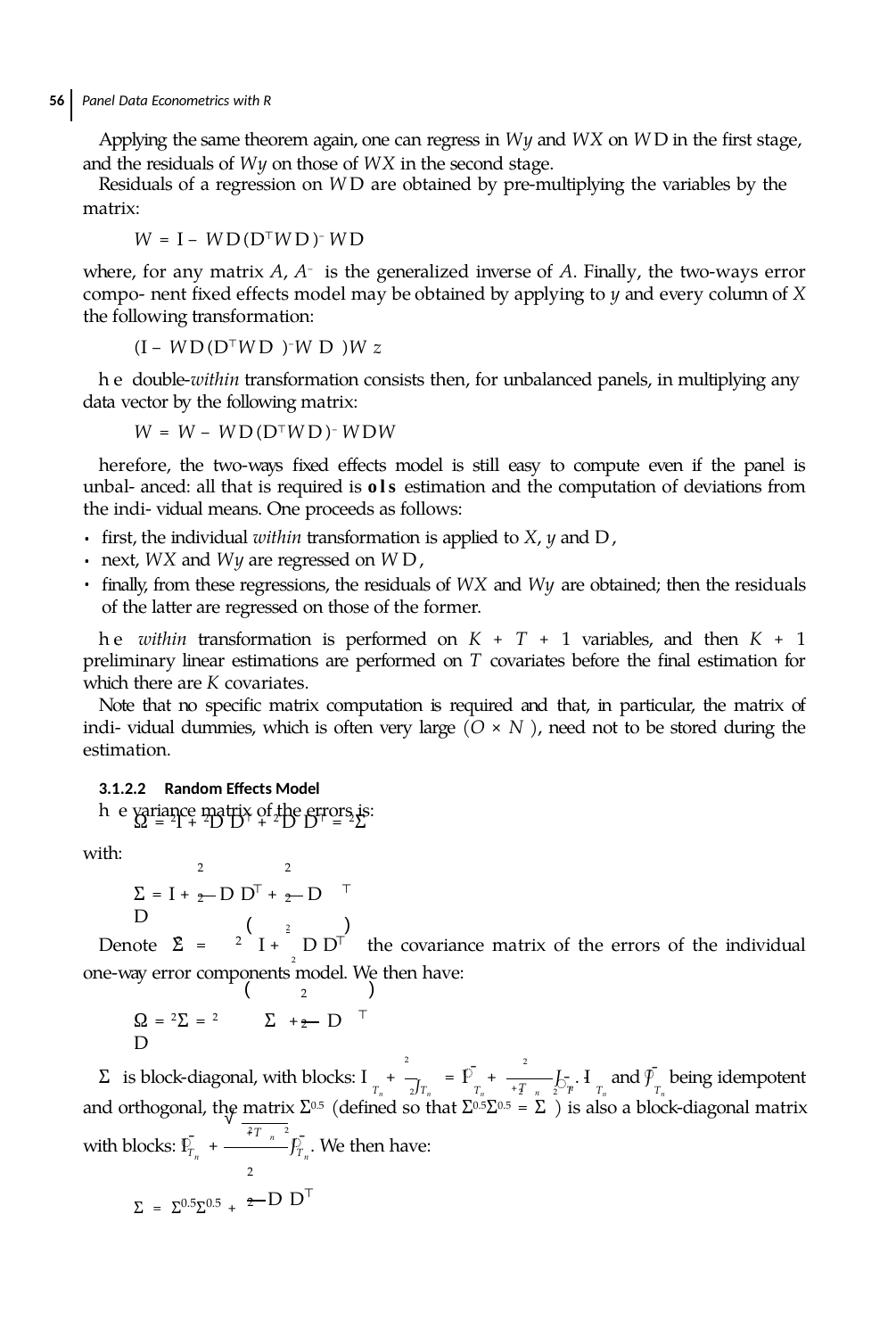

56  Panel Data Econometrics with R

Applying the same theorem again, one can regress in Wy and WX on W D in the ﬁrst stage, and the residuals of Wy on those of WX in the second stage.
Residuals of a regression on W D are obtained by pre-multiplying the variables by the matrix:

W = I – W D (D⊤W D )–W D

where, for any matrix A, A–  is the generalized inverse of A. Finally, the two-ways error compo- nent ﬁxed effects model may be obtained by applying to y and every column of X the following transformation:
(I – W D (D⊤W D )–W D )W z

he double-within transformation consists then, for unbalanced panels, in multiplying any data vector by the following matrix:
W = W – W D (D⊤W D )–W DW

herefore, the two-ways ﬁxed effects model is still easy to compute even if the panel is unbal- anced: all that is required is ols estimation and the computation of deviations from the indi- vidual means. One proceeds as follows:
ﬁrst, the individual within transformation is applied to X, y and D ,
next, WX and Wy are regressed on W D ,
ﬁnally, from these regressions, the residuals of WX and Wy are obtained; then the residuals of the latter are regressed on those of the former.
he within transformation is performed on K + T + 1 variables, and then K + 1 preliminary linear estimations are performed on T covariates before the ﬁnal estimation for which there are K covariates.
Note that no speciﬁc matrix computation is required and that, in particular, the matrix of indi- vidual dummies, which is often very large (O × N ), need not to be stored during the estimation.

3.1.2.2  Random Effects Model
he variance matrix of the errors is:
Ω = 2I + 2D D⊤ + 2 D D⊤ = 2Σ

with:
2
2

⊤
⊤
Σ = I +	D D +	D D
2
2

(
)
2
2
2
⊤
Denote  Σ = 	I +	D D	the covariance matrix of the errors of the individual

  		2

one-way error components model. We then have:
(	)
2

⊤
Ω = 2Σ = 2	Σ +	D D
2

2
2
 J
̄
̄	̄
̄
J . I	and J	being idempotent
Σ is block-diagonal, with blocks: I  +
= I  +

	Tn	2 Tn	Tn	2	2 T	Tn	Tn
 +T

n
n

and orthogonal, the matrix Σ0.5 (deﬁned so that Σ0.5Σ0.5 = Σ ) is also a block-diagonal matrix
√

 +T
2	2

̄
̄
n

with blocks: IT +
JT . We then have:

n
n
2
Σ = Σ0.5Σ0.5 +

⊤
D D
2